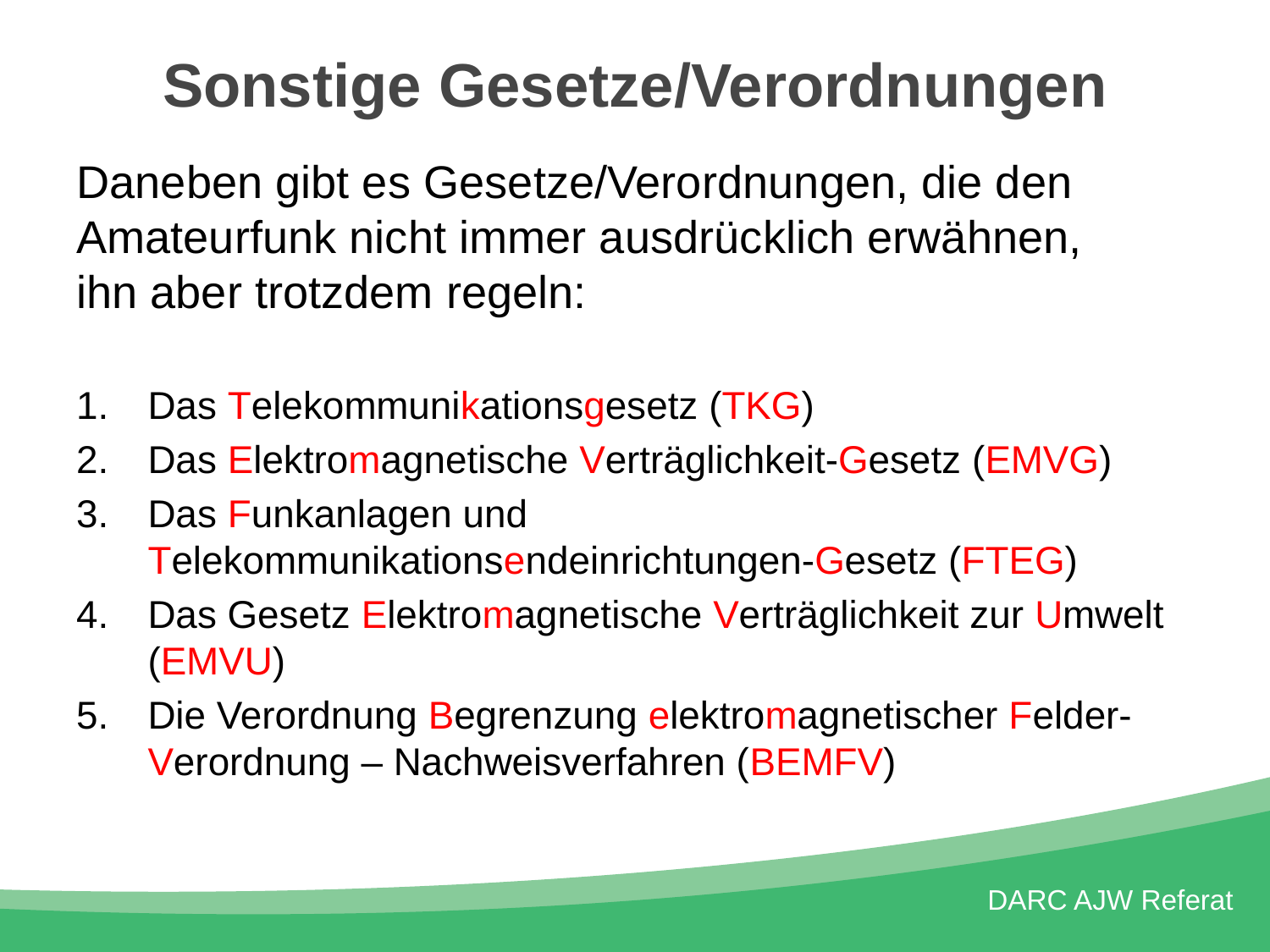

# Sonstige Gesetze/Verordnungen
Daneben gibt es Gesetze/Verordnungen, die den Amateurfunk nicht immer ausdrücklich erwähnen,
ihn aber trotzdem regeln:
Das Telekommunikationsgesetz (TKG)
Das Elektromagnetische Verträglichkeit-Gesetz (EMVG)
Das Funkanlagen und Telekommunikationsendeinrichtungen-Gesetz (FTEG)
Das Gesetz Elektromagnetische Verträglichkeit zur Umwelt (EMVU)
Die Verordnung Begrenzung elektromagnetischer Felder-Verordnung – Nachweisverfahren (BEMFV)